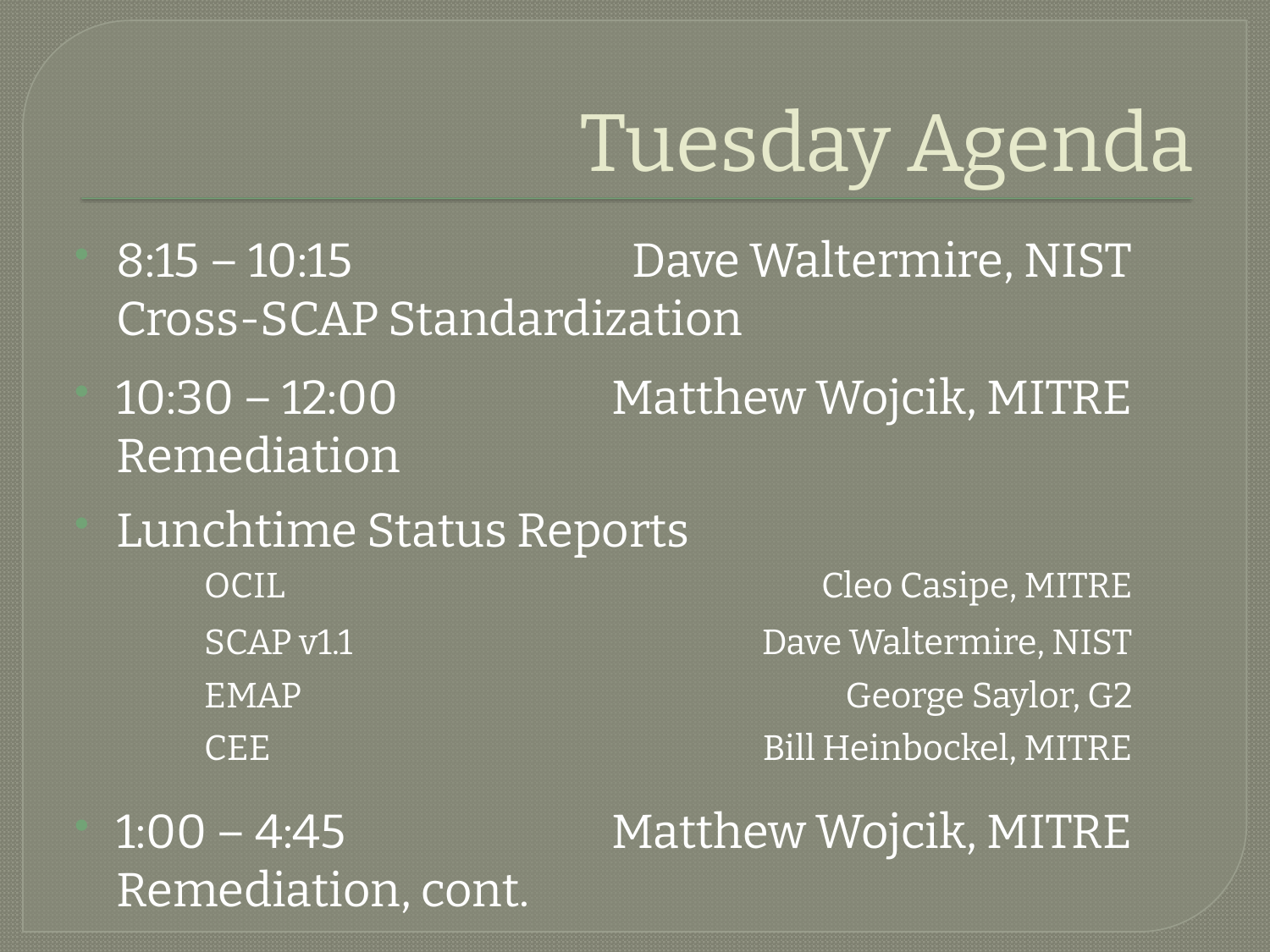

# Tuesday Agenda
8:15 – 10:15	Dave Waltermire, NIST
Cross-SCAP Standardization
10:30 – 12:00	Matthew Wojcik, MITRE
Remediation
Lunchtime Status Reports
	OCIL	Cleo Casipe, MITRE
	SCAP v1.1	Dave Waltermire, NIST
	EMAP	George Saylor, G2
	CEE	Bill Heinbockel, MITRE
1:00 – 4:45	Matthew Wojcik, MITRE
Remediation, cont.